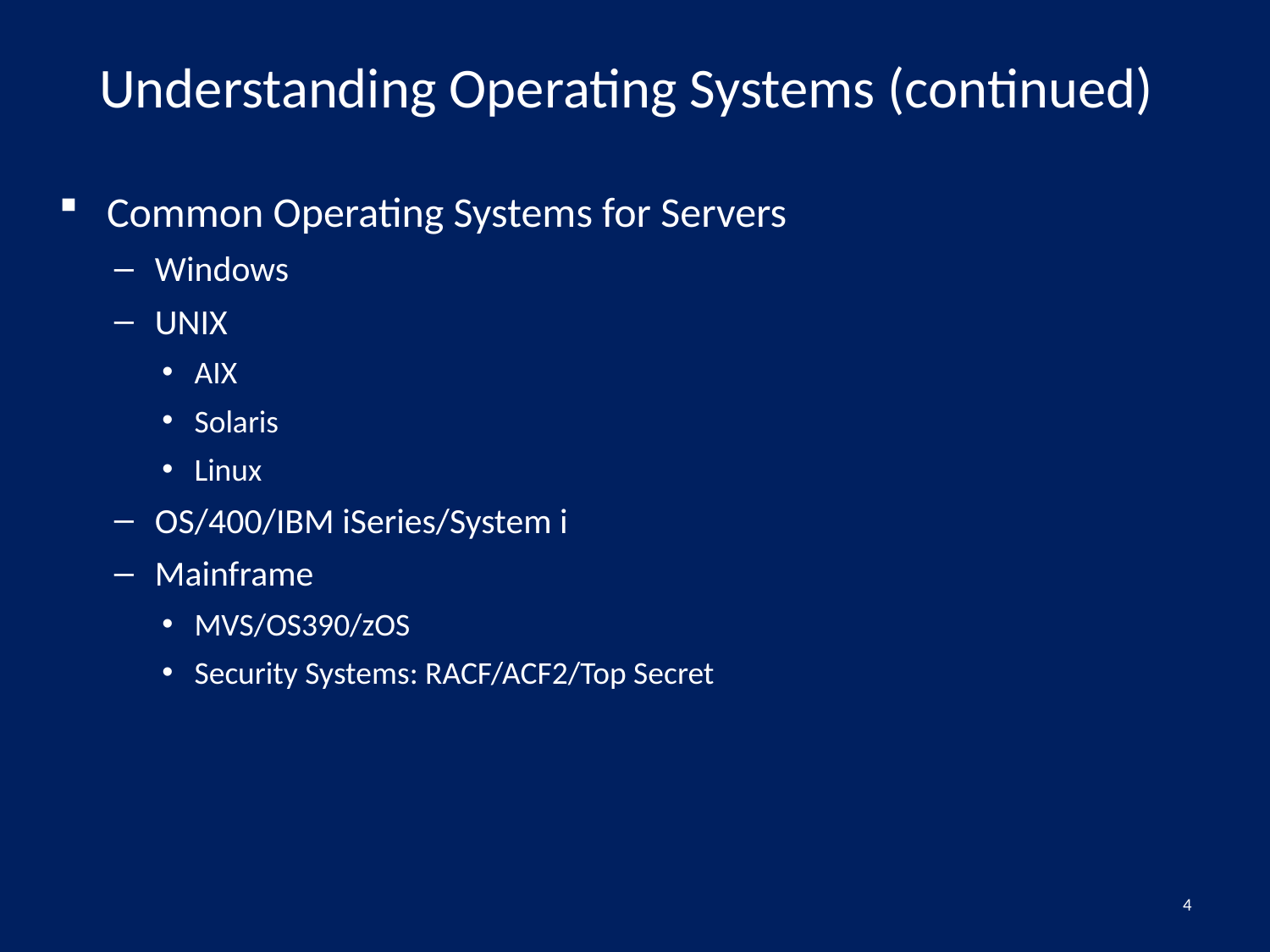

# Understanding Operating Systems (continued)
Common Operating Systems for Servers
Windows
UNIX
AIX
Solaris
Linux
OS/400/IBM iSeries/System i
Mainframe
MVS/OS390/zOS
Security Systems: RACF/ACF2/Top Secret